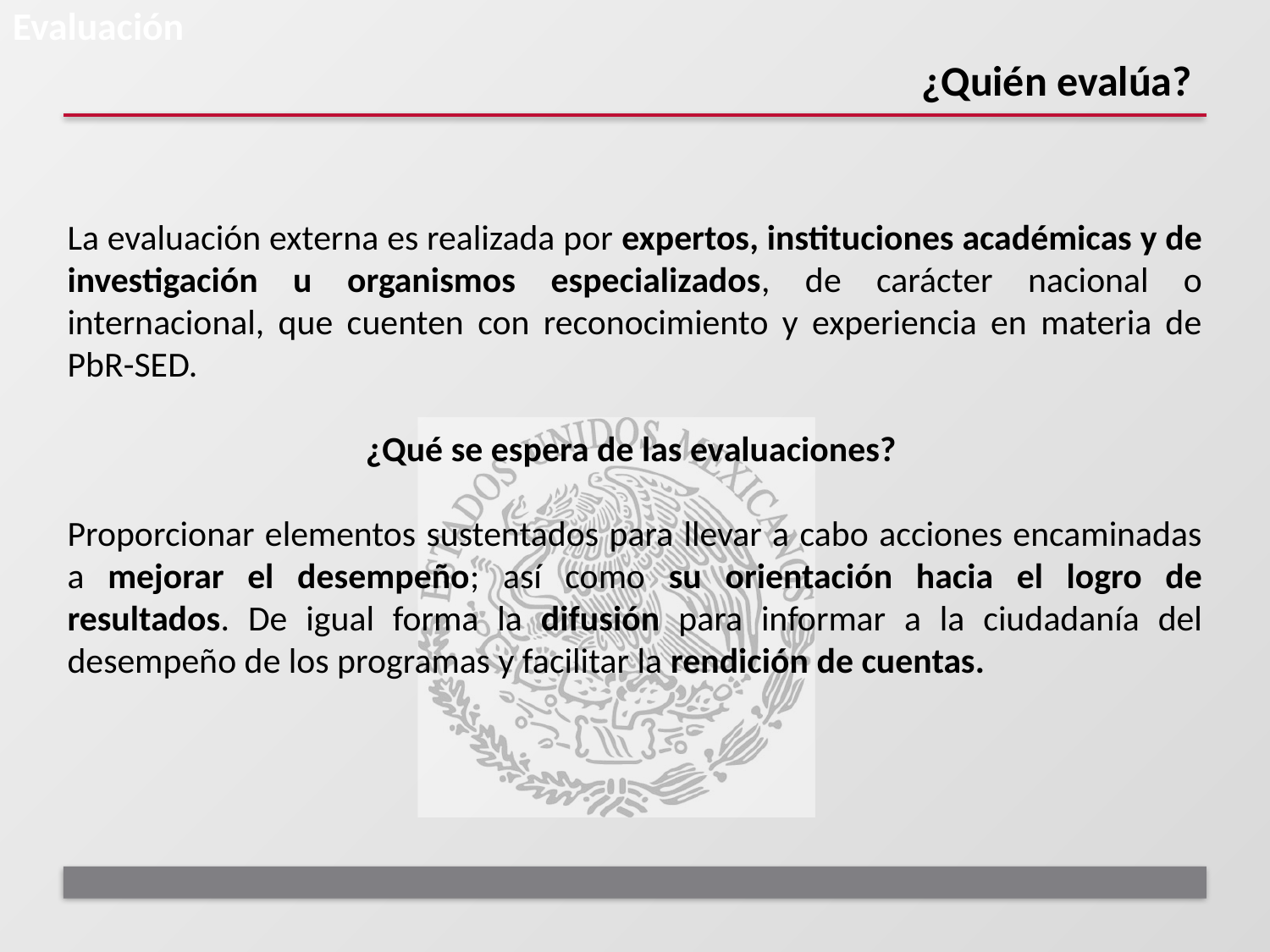

Evaluación
# ¿Quién evalúa?

La evaluación externa es realizada por expertos, instituciones académicas y de investigación u organismos especializados, de carácter nacional o internacional, que cuenten con reconocimiento y experiencia en materia de PbR-SED.

¿Qué se espera de las evaluaciones?

Proporcionar elementos sustentados para llevar a cabo acciones encaminadas a mejorar el desempeño; así como su orientación hacia el logro de resultados. De igual forma la difusión para informar a la ciudadanía del desempeño de los programas y facilitar la rendición de cuentas.